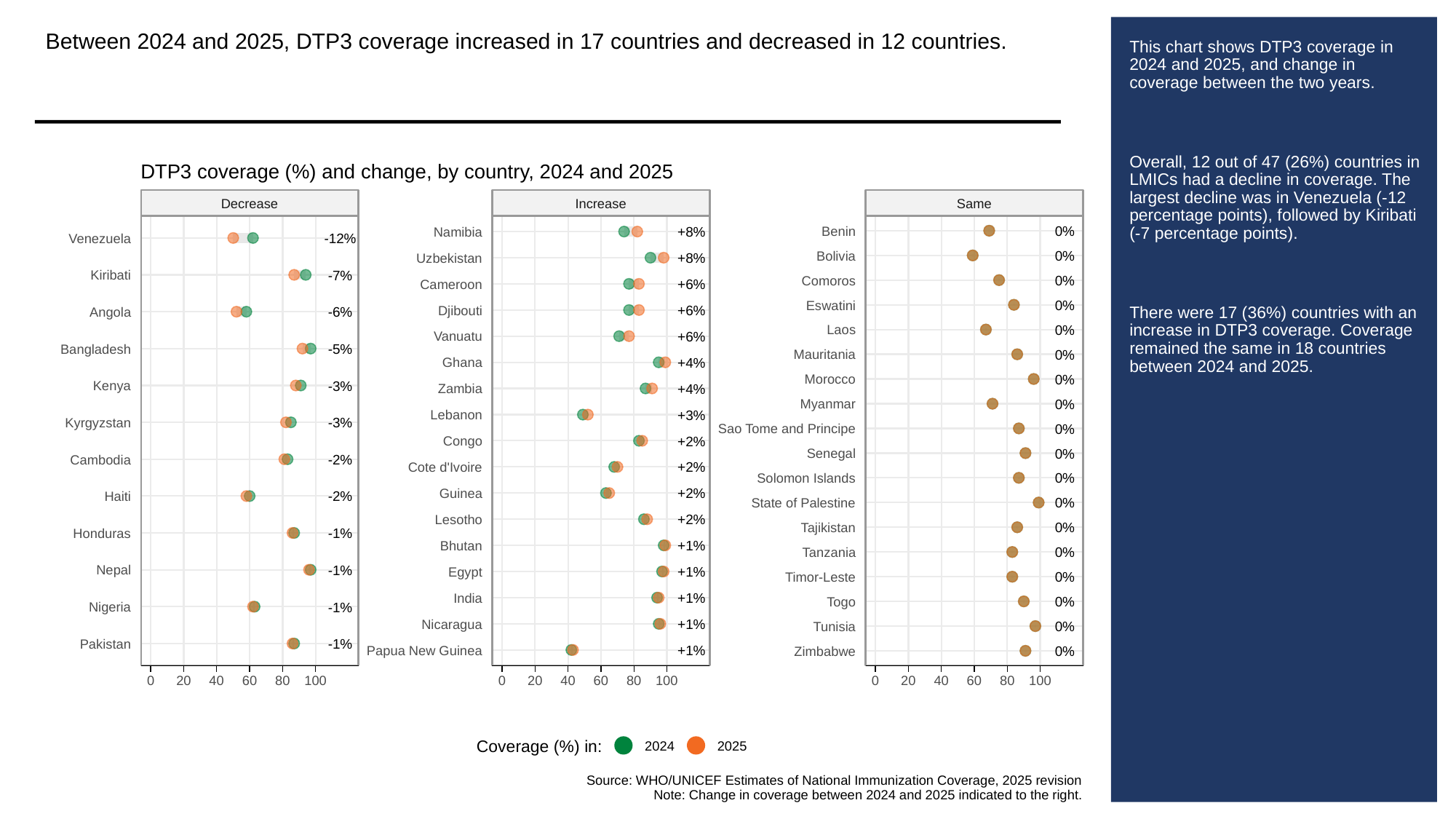

Between 2024 and 2025, DTP3 coverage increased in 17 countries and decreased in 12 countries.
# This chart shows DTP3 coverage in 2024 and 2025, and change in coverage between the two years.

Overall, 12 out of 47 (26%) countries in LMICs had a decline in coverage. The largest decline was in Venezuela (-12 percentage points), followed by Kiribati (-7 percentage points).

There were 17 (36%) countries with an increase in DTP3 coverage. Coverage remained the same in 18 countries between 2024 and 2025.

DTP3 coverage (%) and change, by country, 2024 and 2025

Decrease
Increase
Same

0%
Benin

+8%
Namibia

-12%
Venezuela

0%
Bolivia

+8%
Uzbekistan

-7%
Kiribati

0%
Comoros

+6%
Cameroon

0%
Eswatini

+6%
Djibouti

-6%
Angola

0%
Laos

+6%
Vanuatu

-5%
Bangladesh

0%
Mauritania

+4%
Ghana

0%
Morocco

-3%
Kenya

+4%
Zambia

0%
Myanmar

+3%
Lebanon

-3%
Kyrgyzstan

0%
Sao Tome and Principe

+2%
Congo

0%
Senegal

-2%
Cambodia

+2%
Cote d'Ivoire

0%
Solomon Islands

+2%
Guinea

-2%
Haiti

0%
State of Palestine

+2%
Lesotho

0%
Tajikistan

-1%
Honduras

+1%
Bhutan

0%
Tanzania

-1%
Nepal

+1%
Egypt

0%
Timor-Leste

+1%
India

0%
Togo

-1%
Nigeria

+1%
Nicaragua

0%
Tunisia

-1%
Pakistan

+1%
Papua New Guinea

0%
Zimbabwe

0
20
40
60
80
100
0
20
40
60
80
100
0
20
40
60
80
100

Coverage (%) in:
2024
2025
Source: WHO/UNICEF Estimates of National Immunization Coverage, 2025 revision
Note: Change in coverage between 2024 and 2025 indicated to the right.